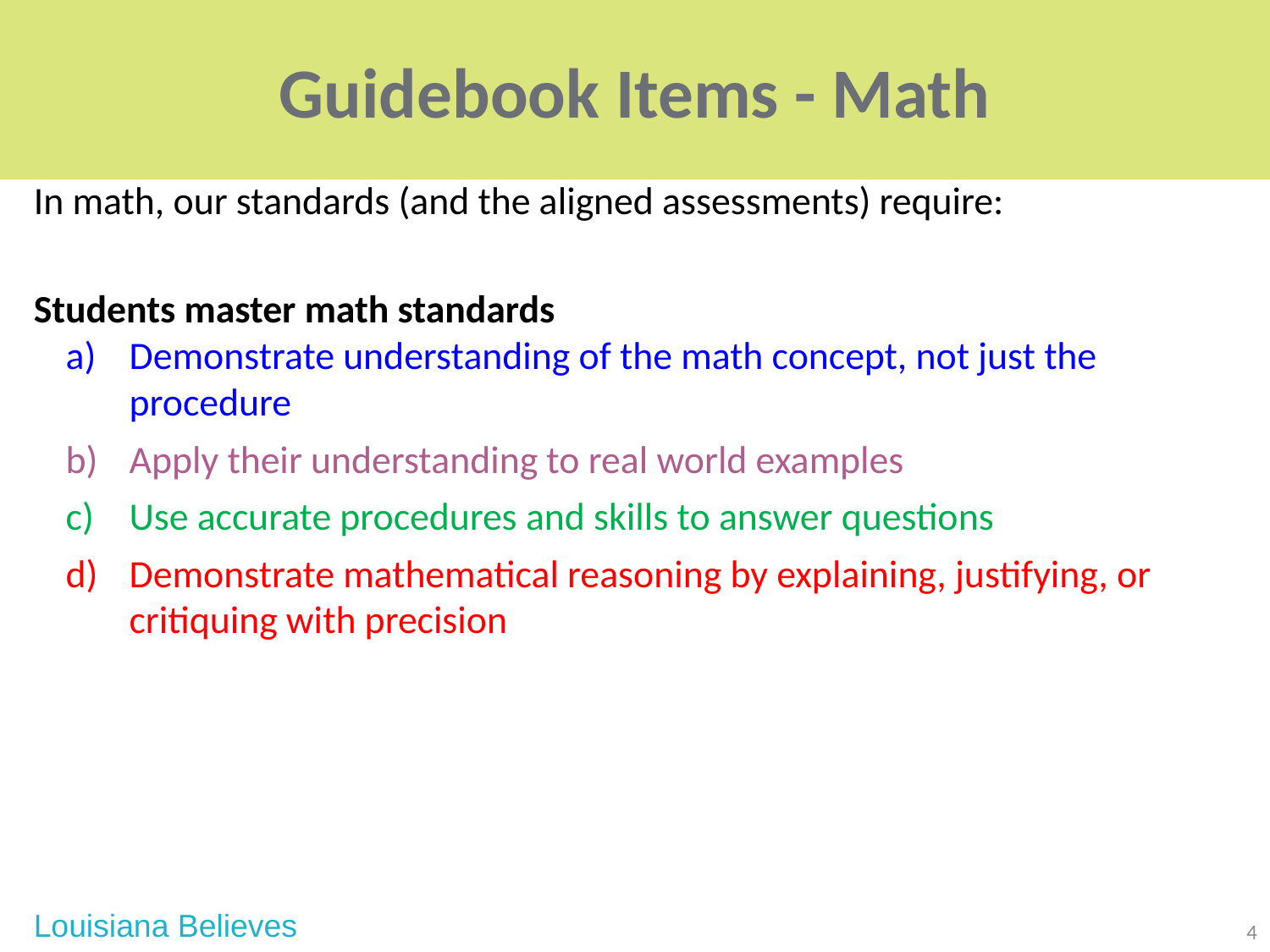

# Guidebook Items - Math
In math, our standards (and the aligned assessments) require:

Students master math standards
Demonstrate understanding of the math concept, not just the procedure
Apply their understanding to real world examples
Use accurate procedures and skills to answer questions
Demonstrate mathematical reasoning by explaining, justifying, or critiquing with precision

Louisiana Believes
4